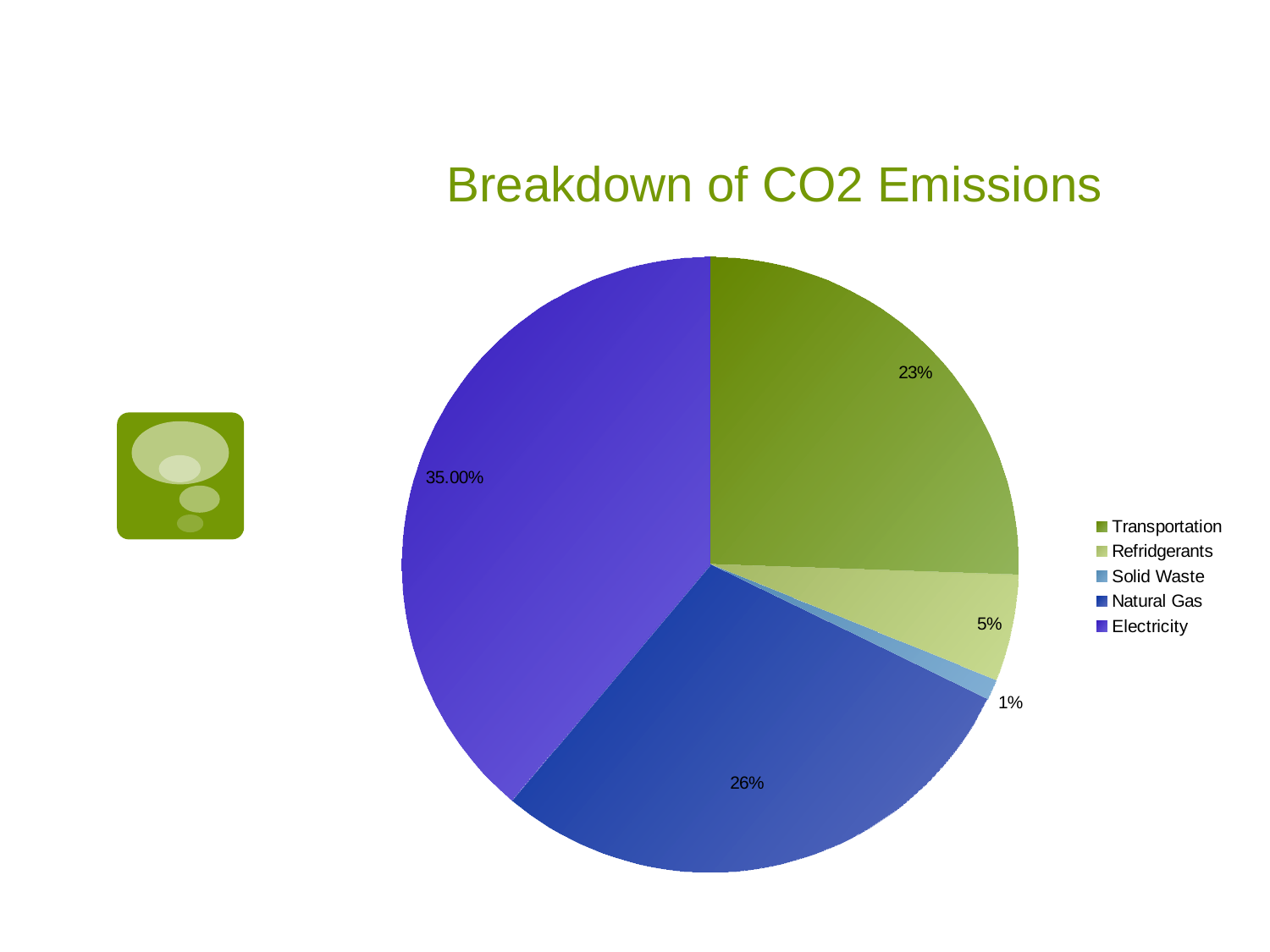

# Breakdown of CO2 Emissions

### Chart

| Category |  |
|---|---|
| Transportation | 0.23 |
| Refridgerants | 0.05 |
| Solid Waste | 0.01 |
| Natural Gas | 0.26 |
| Electricity | 0.35 |